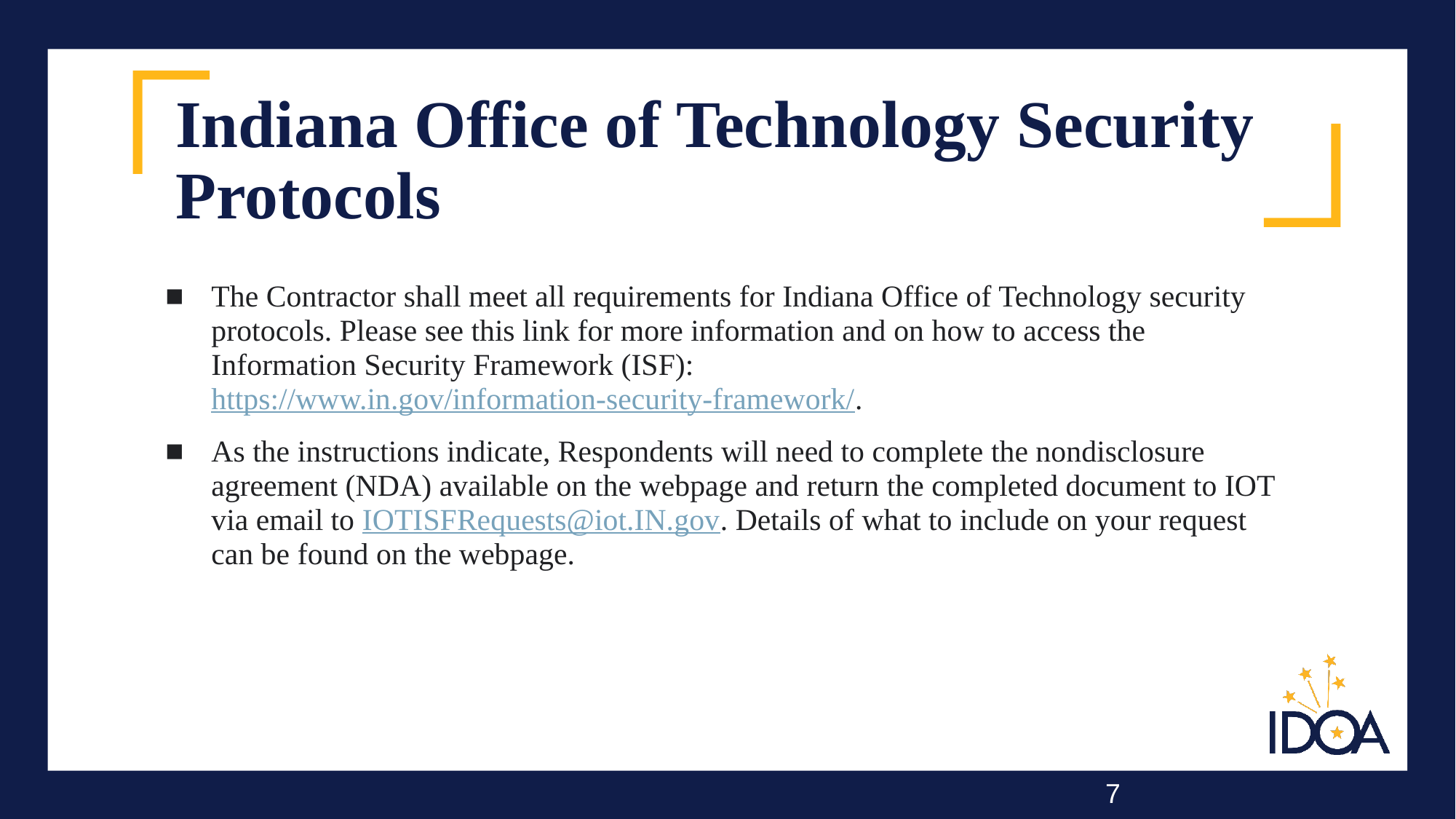

# Indiana Office of Technology Security Protocols
The Contractor shall meet all requirements for Indiana Office of Technology security protocols. Please see this link for more information and on how to access the Information Security Framework (ISF): https://www.in.gov/information-security-framework/.
As the instructions indicate, Respondents will need to complete the nondisclosure agreement (NDA) available on the webpage and return the completed document to IOT via email to IOTISFRequests@iot.IN.gov. Details of what to include on your request can be found on the webpage.

7